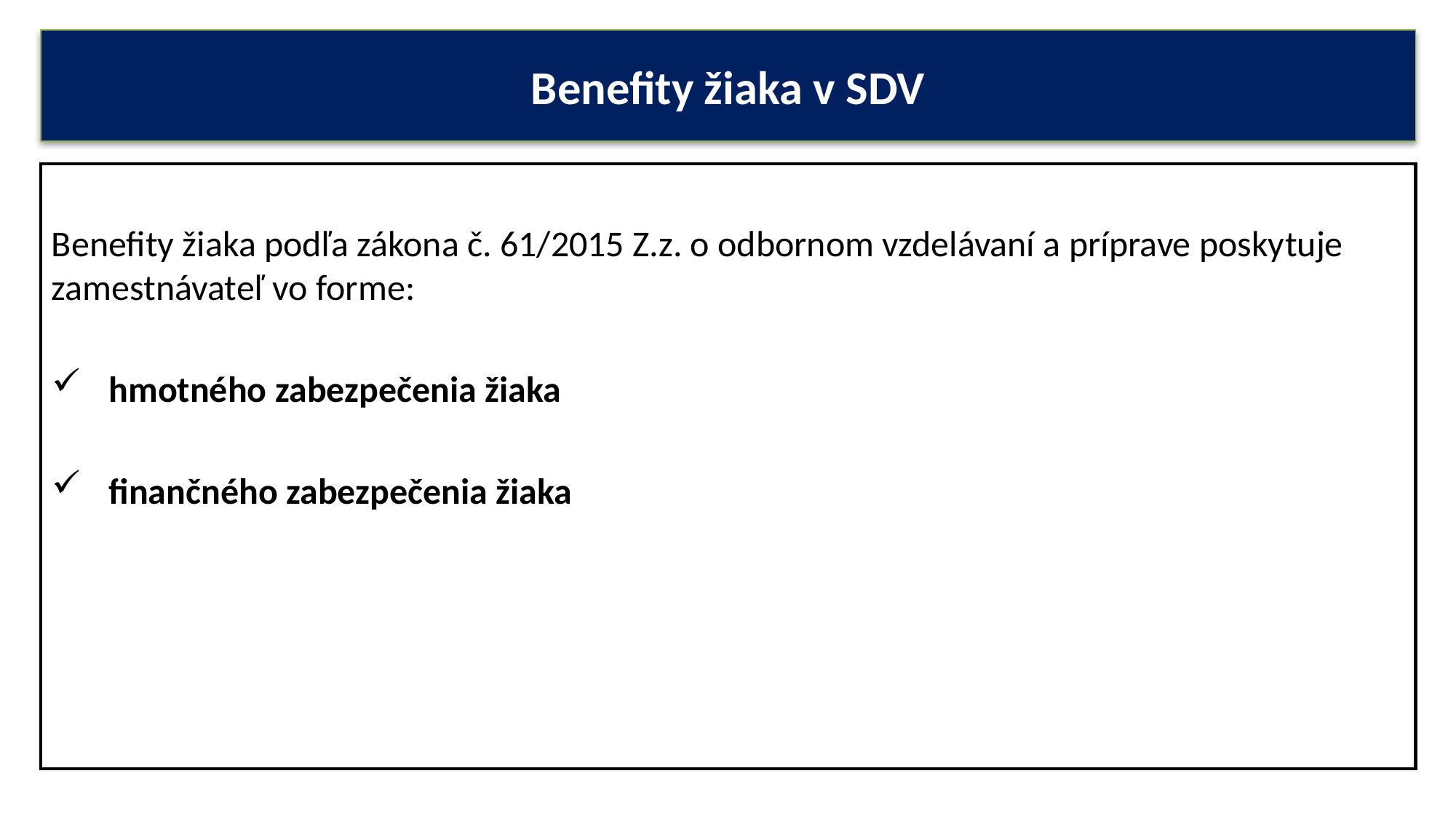

# Benefity žiaka v SDV

Benefity žiaka podľa zákona č. 61/2015 Z.z. o odbornom vzdelávaní a príprave poskytuje zamestnávateľ vo forme:

  hmotného zabezpečenia žiaka

  finančného zabezpečenia žiaka